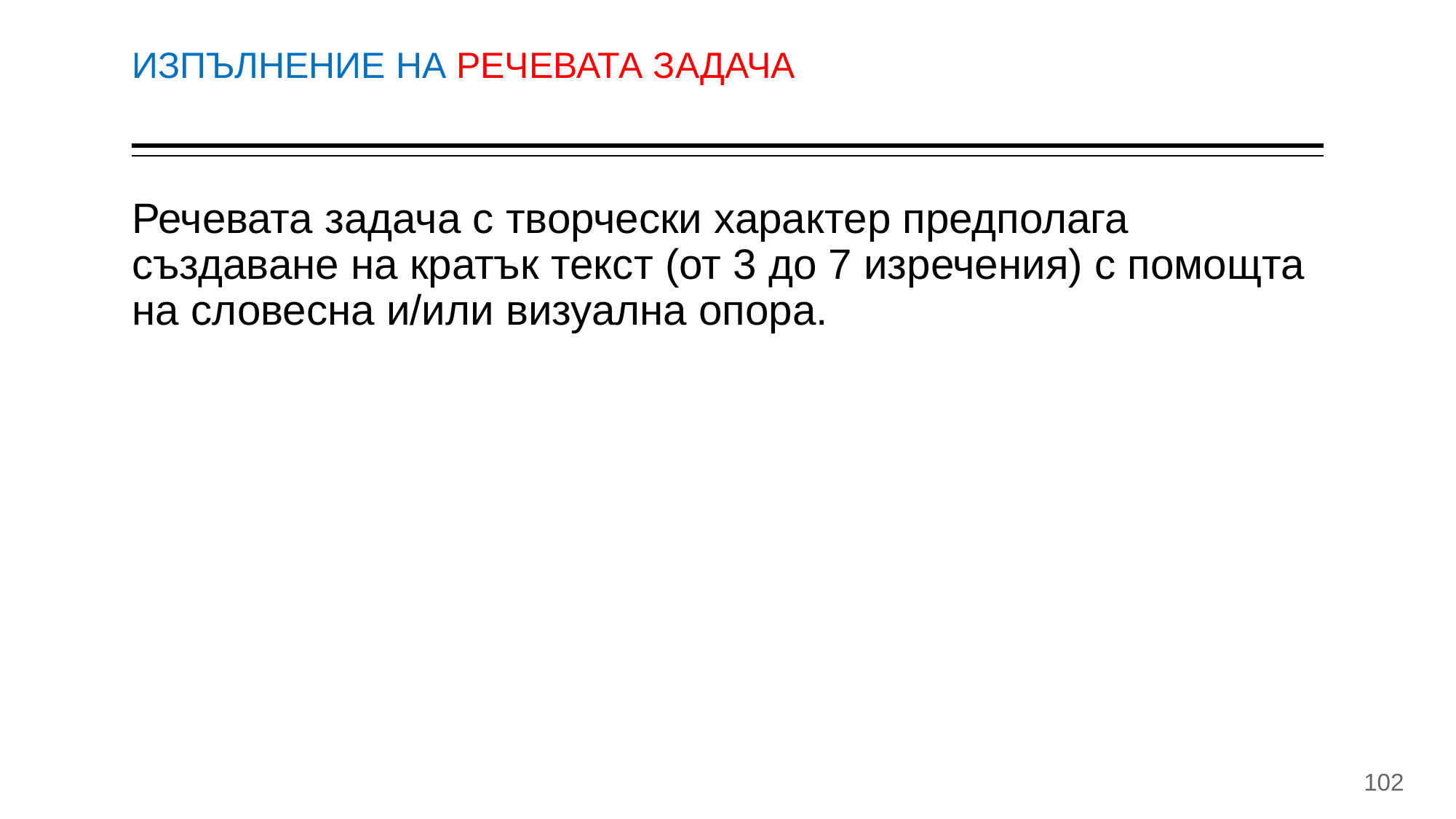

# ИЗПЪЛНЕНИЕ НА РЕЧЕВАТА ЗАДАЧА
Речевата задача с творчески характер предполага създаване на кратък текст (от 3 до 7 изречения) с помощта на словесна и/или визуална опора.
102